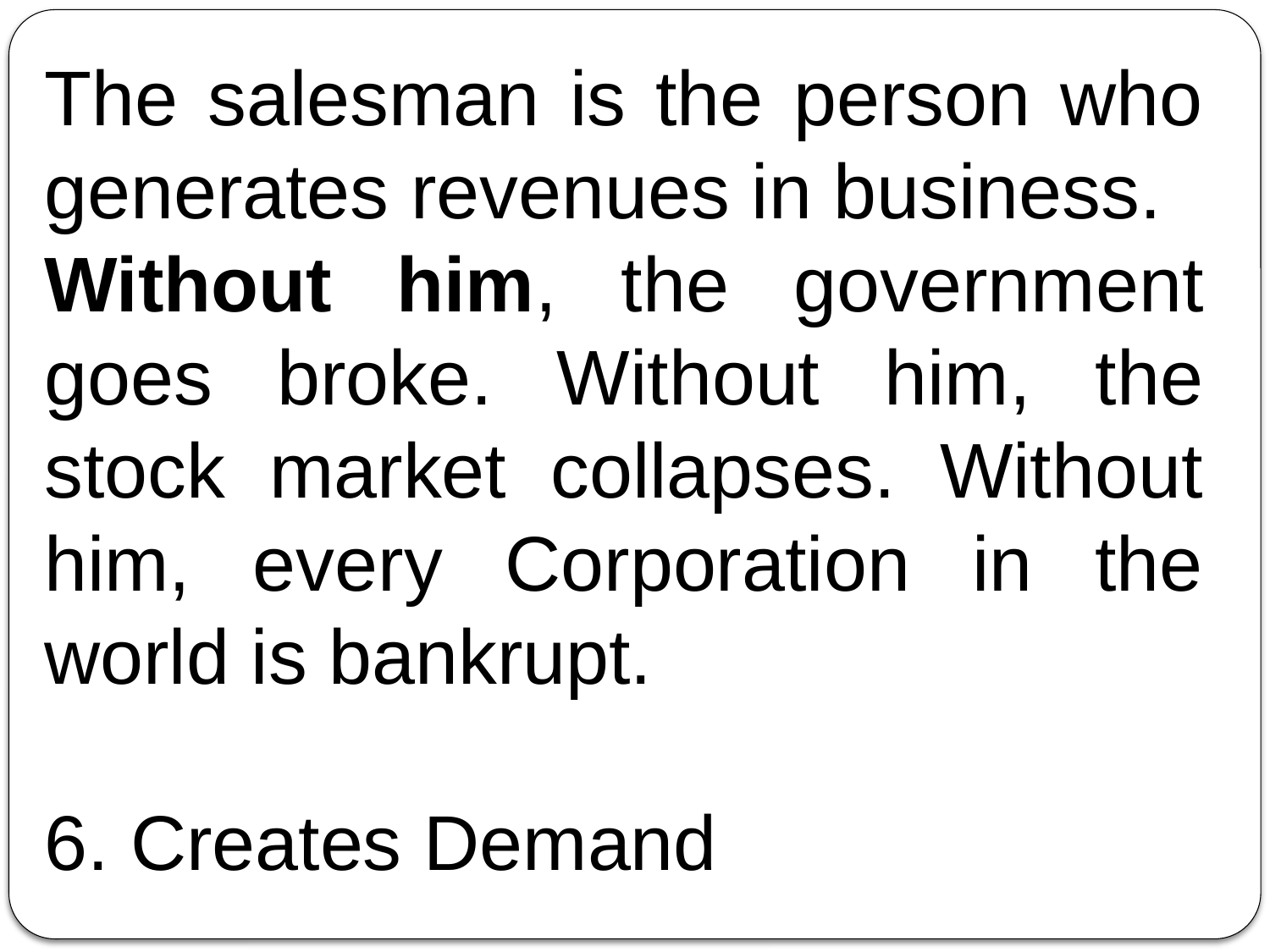

The salesman is the person who generates revenues in business.
Without him, the government goes broke. Without him, the stock market collapses. Without him, every Corporation in the world is bankrupt.

6. Creates Demand